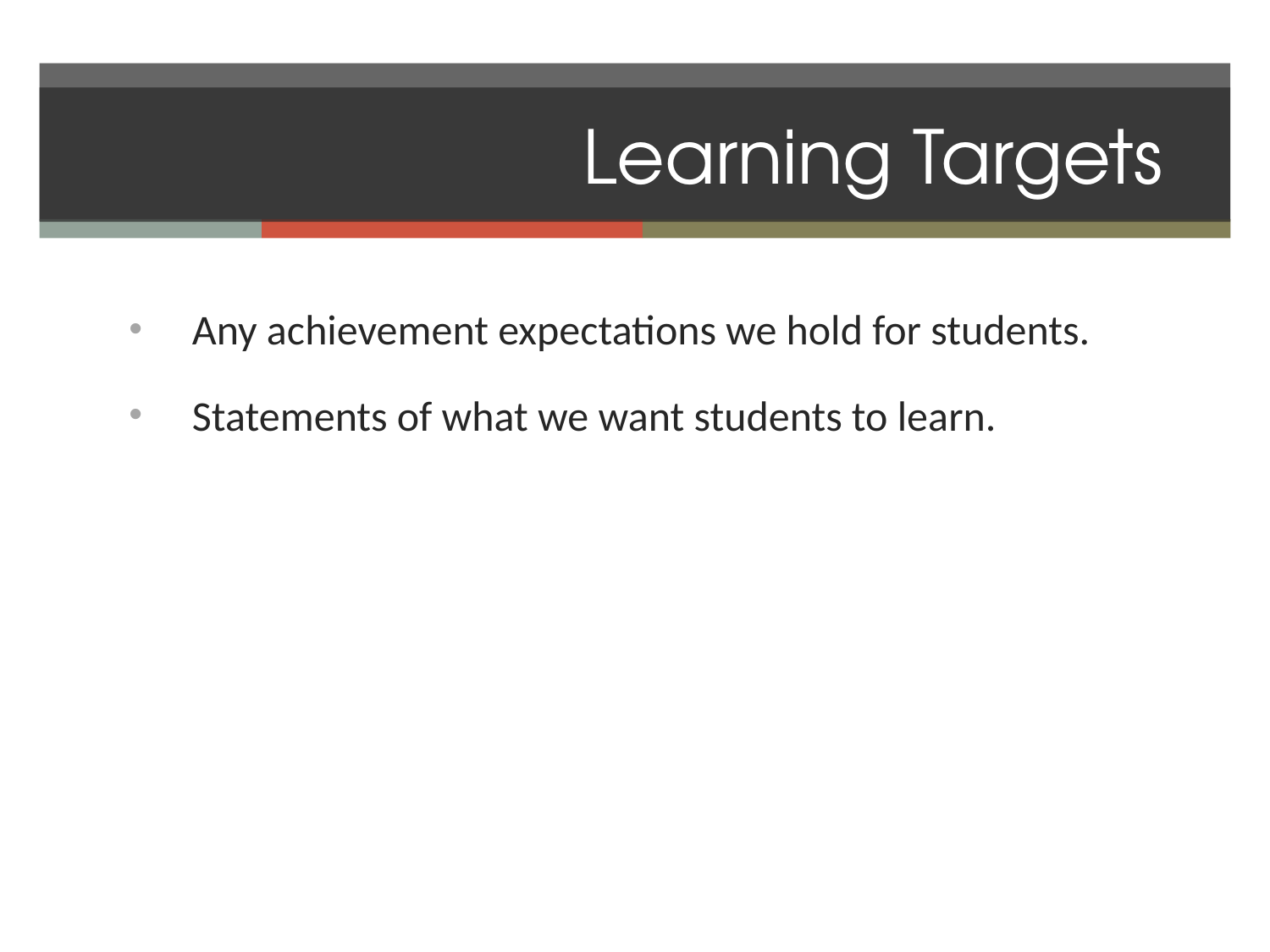

# Learning Targets
Any achievement expectations we hold for students.
Statements of what we want students to learn.